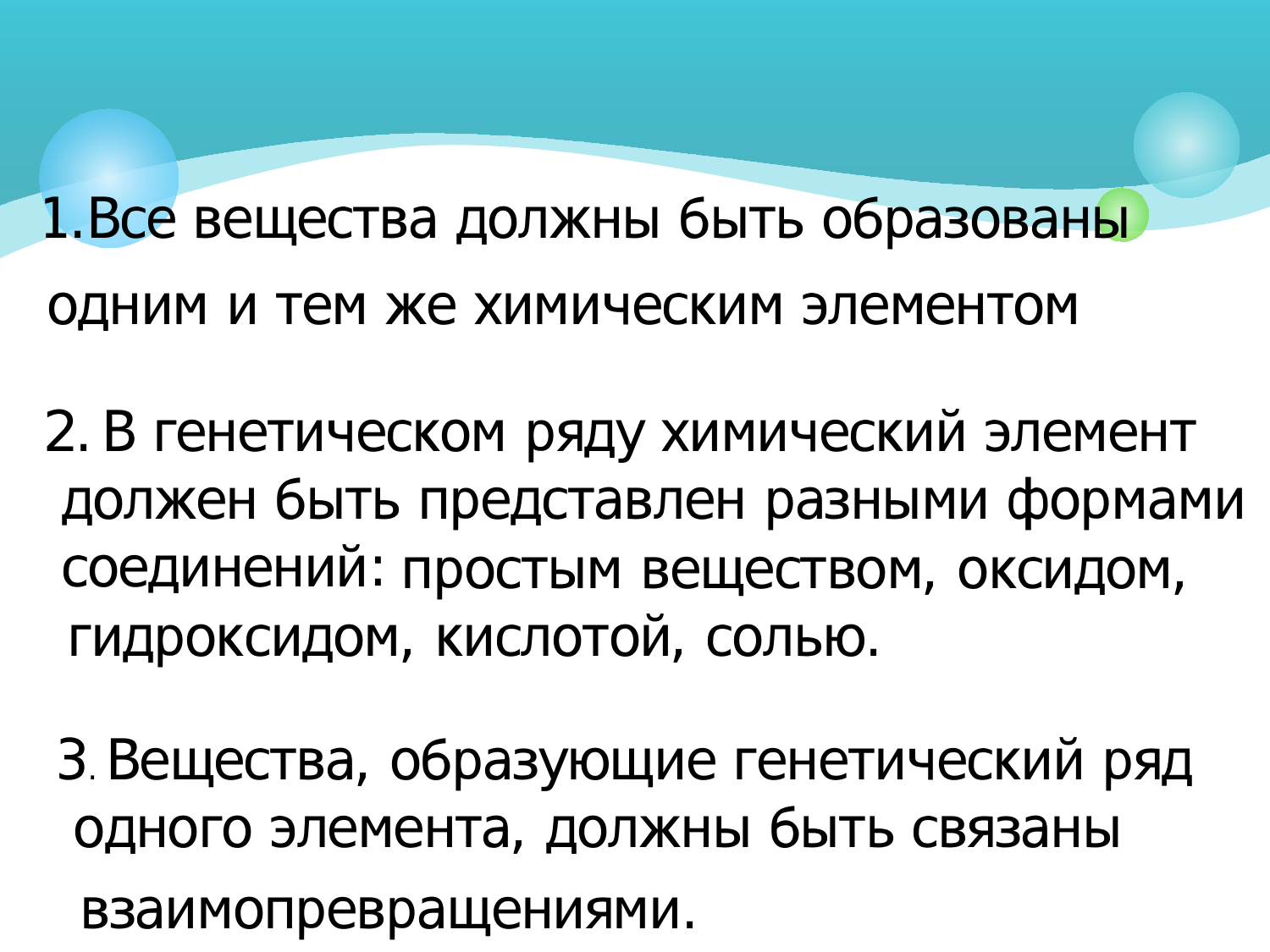

1.Все вещества должны быть образованы
одним и тем же химическим элементом
2. В генетическом ряду химический элемент
 должен быть представлен разными формами
 соединений:
                    простым веществом, оксидом,
 гидроксидом, кислотой, солью.
3. Вещества, образующие генетический ряд
 одного элемента, должны быть связаны
взаимопревращениями.